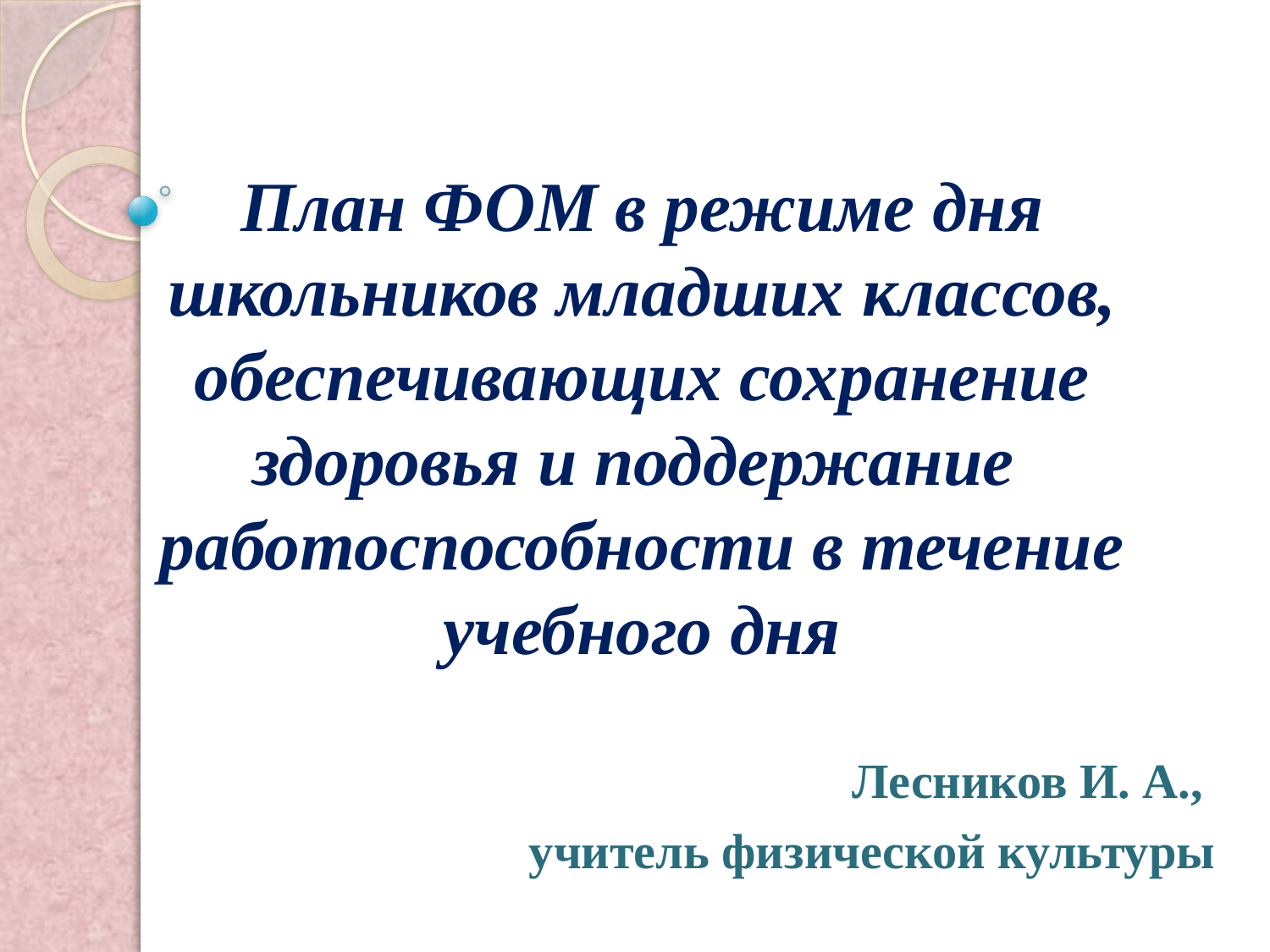

План ФОМ в режиме дня школьников младших классов, обеспечивающих сохранение здоровья и поддержание  работоспособности в течение учебного дня

Лесников И. А.,
учитель физической культуры